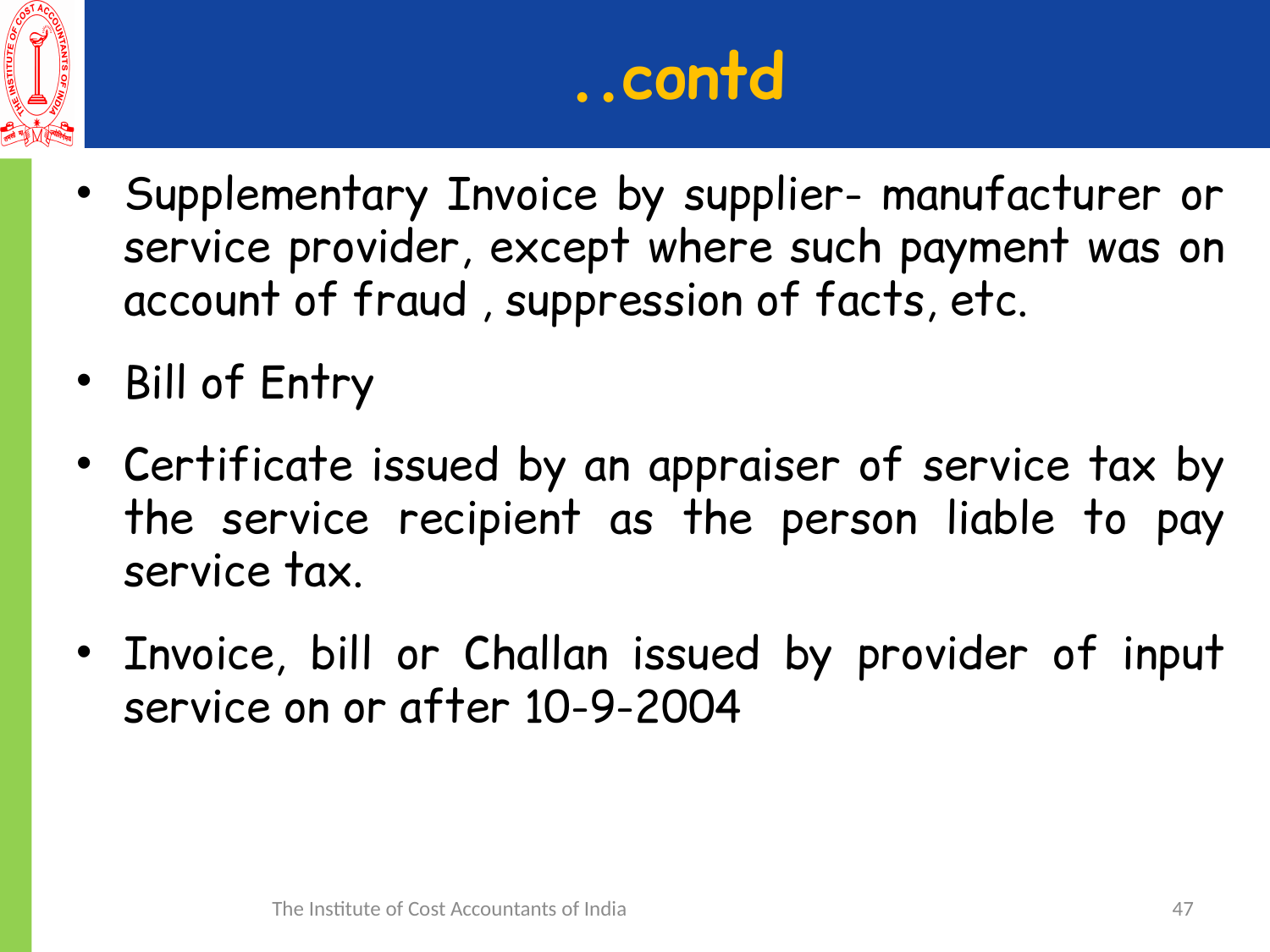

# ..contd
Supplementary Invoice by supplier- manufacturer or service provider, except where such payment was on account of fraud , suppression of facts, etc.
Bill of Entry
Certificate issued by an appraiser of service tax by the service recipient as the person liable to pay service tax.
Invoice, bill or Challan issued by provider of input service on or after 10-9-2004

The Institute of Cost Accountants of India
47